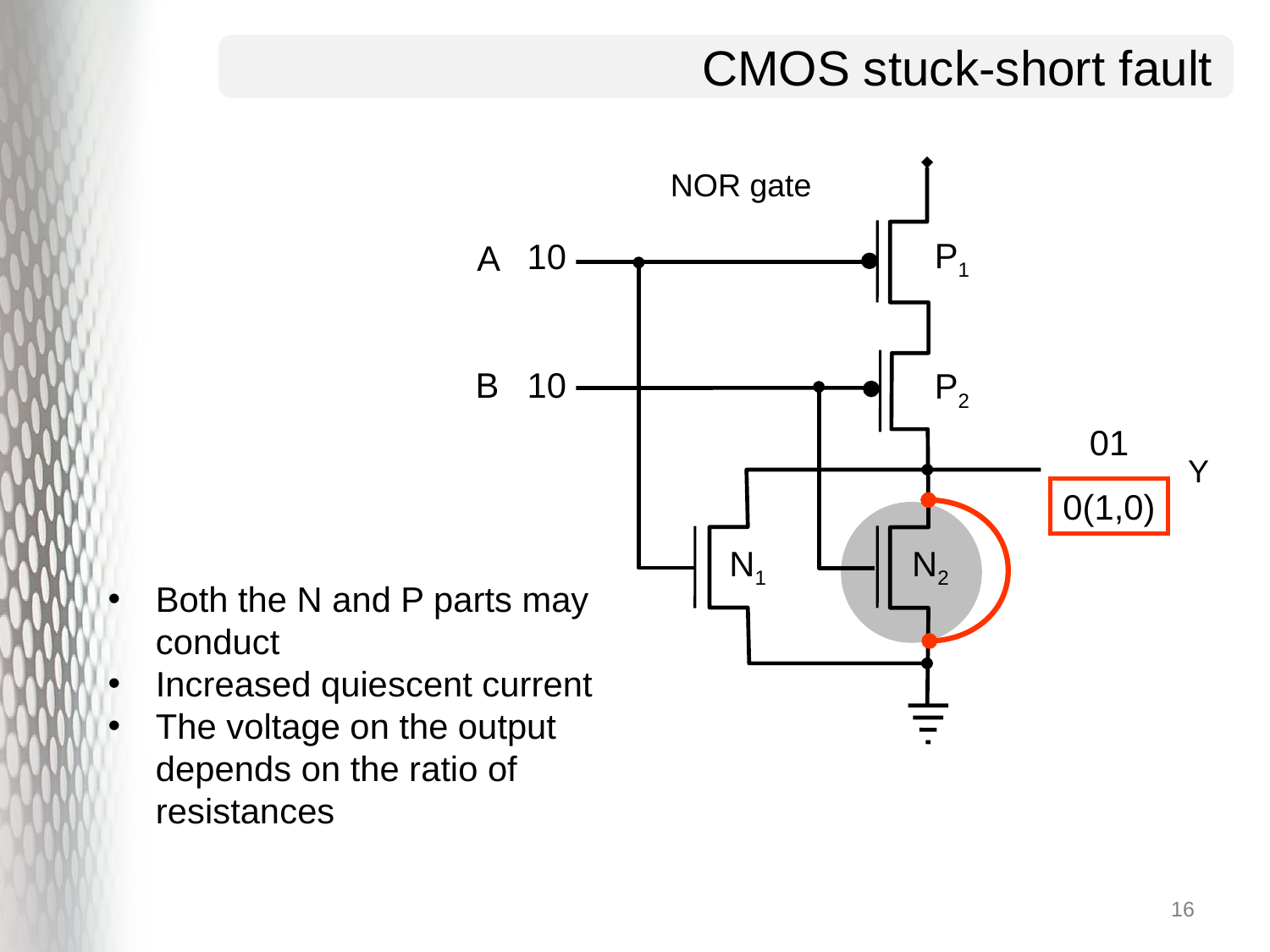

# CMOS stuck-short fault
NOR gate

P1
10
A

B
10
P2

01
Y

0(1,0)

N1
N2

Both the N and P parts may conduct
Increased quiescent current
The voltage on the output depends on the ratio of resistances